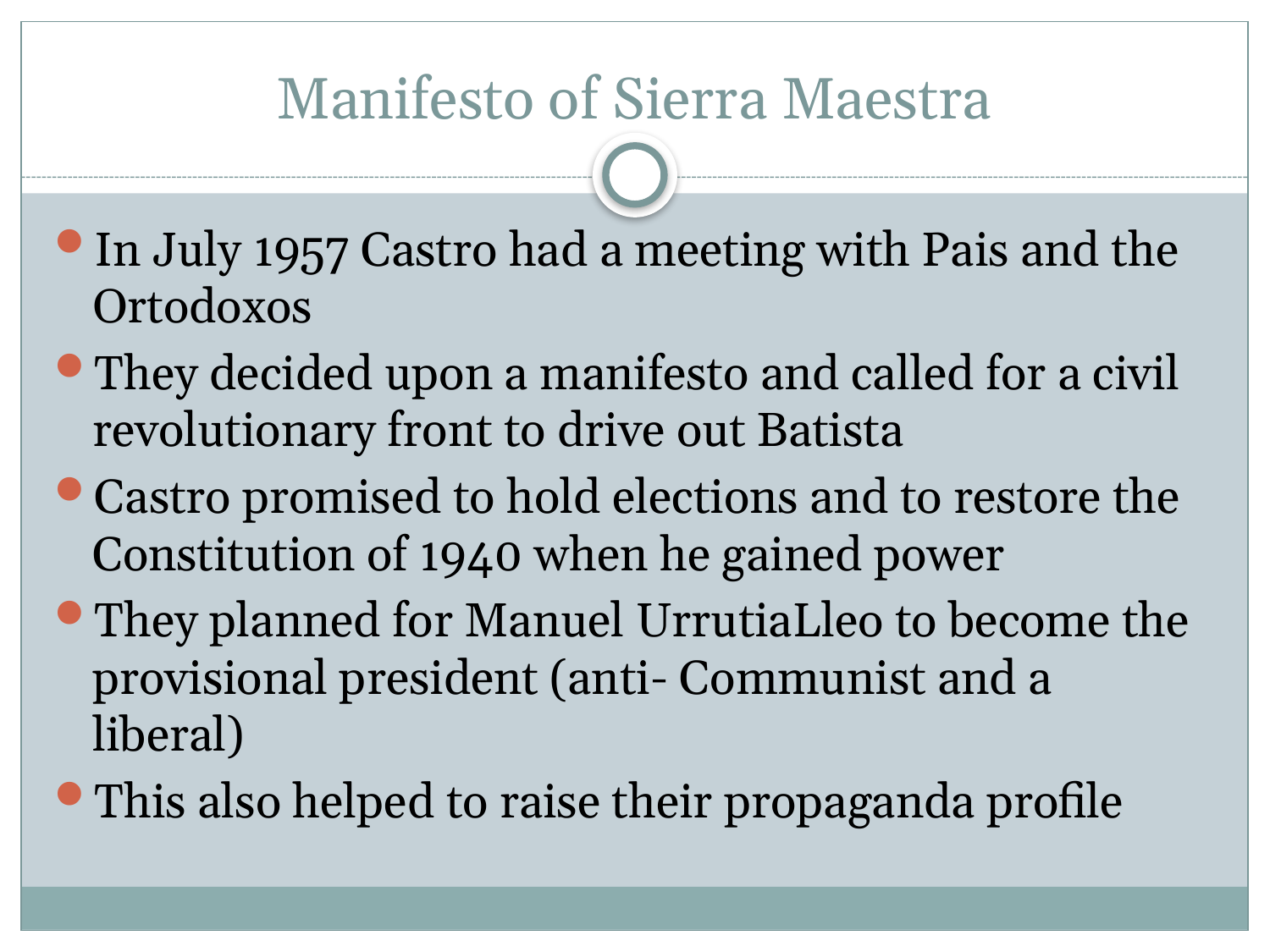

# Manifesto of Sierra Maestra
In July 1957 Castro had a meeting with Pais and the Ortodoxos
They decided upon a manifesto and called for a civil revolutionary front to drive out Batista
Castro promised to hold elections and to restore the Constitution of 1940 when he gained power
They planned for Manuel UrrutiaLleo to become the provisional president (anti- Communist and a liberal)
This also helped to raise their propaganda profile